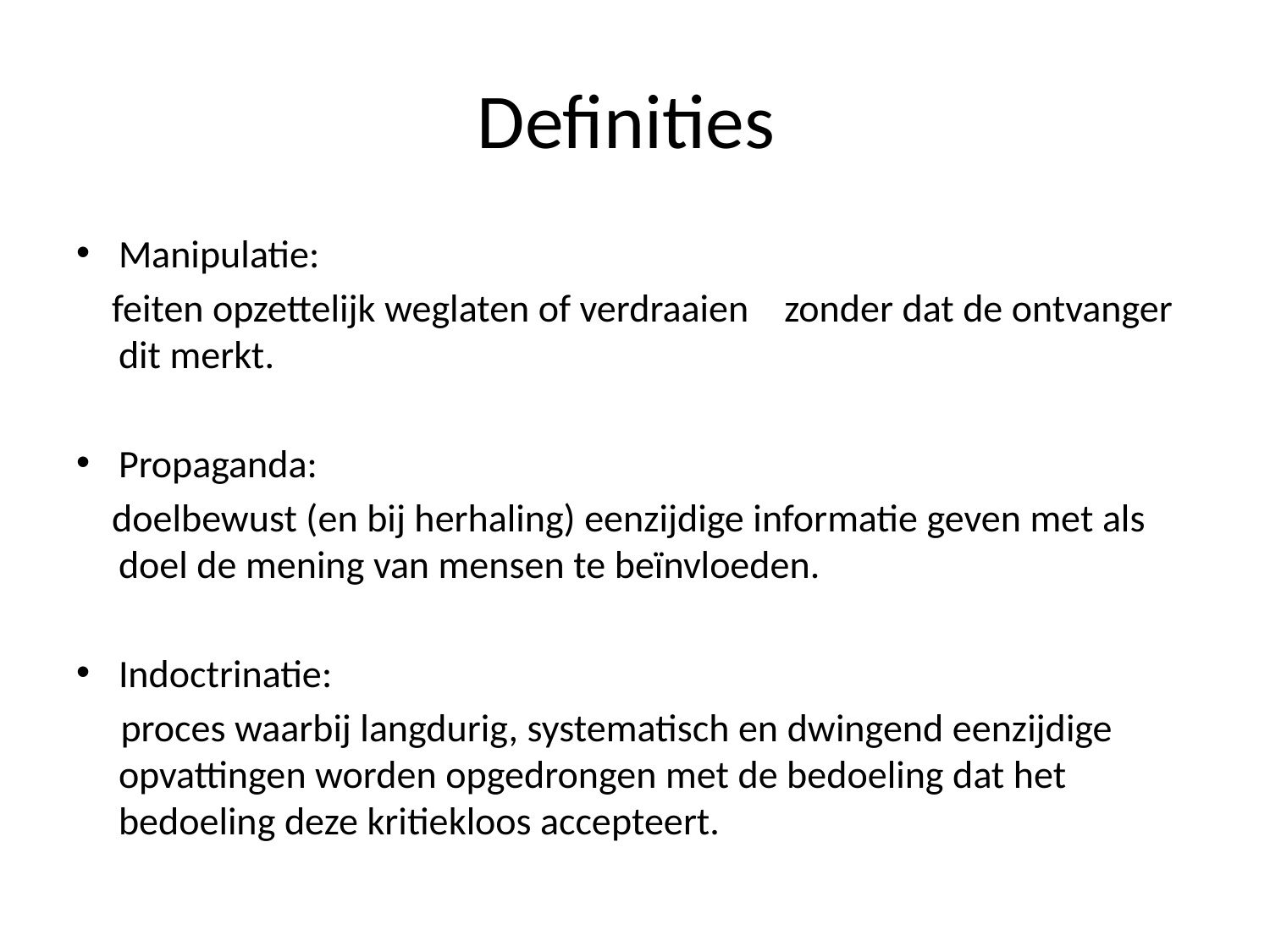

# Definities
Manipulatie:
    feiten opzettelijk weglaten of verdraaien    zonder dat de ontvanger dit merkt.

Propaganda:
    doelbewust (en bij herhaling) eenzijdige informatie geven met als doel de mening van mensen te beïnvloeden.

Indoctrinatie:
     proces waarbij langdurig, systematisch en dwingend eenzijdige opvattingen worden opgedrongen met de bedoeling dat het bedoeling deze kritiekloos accepteert.